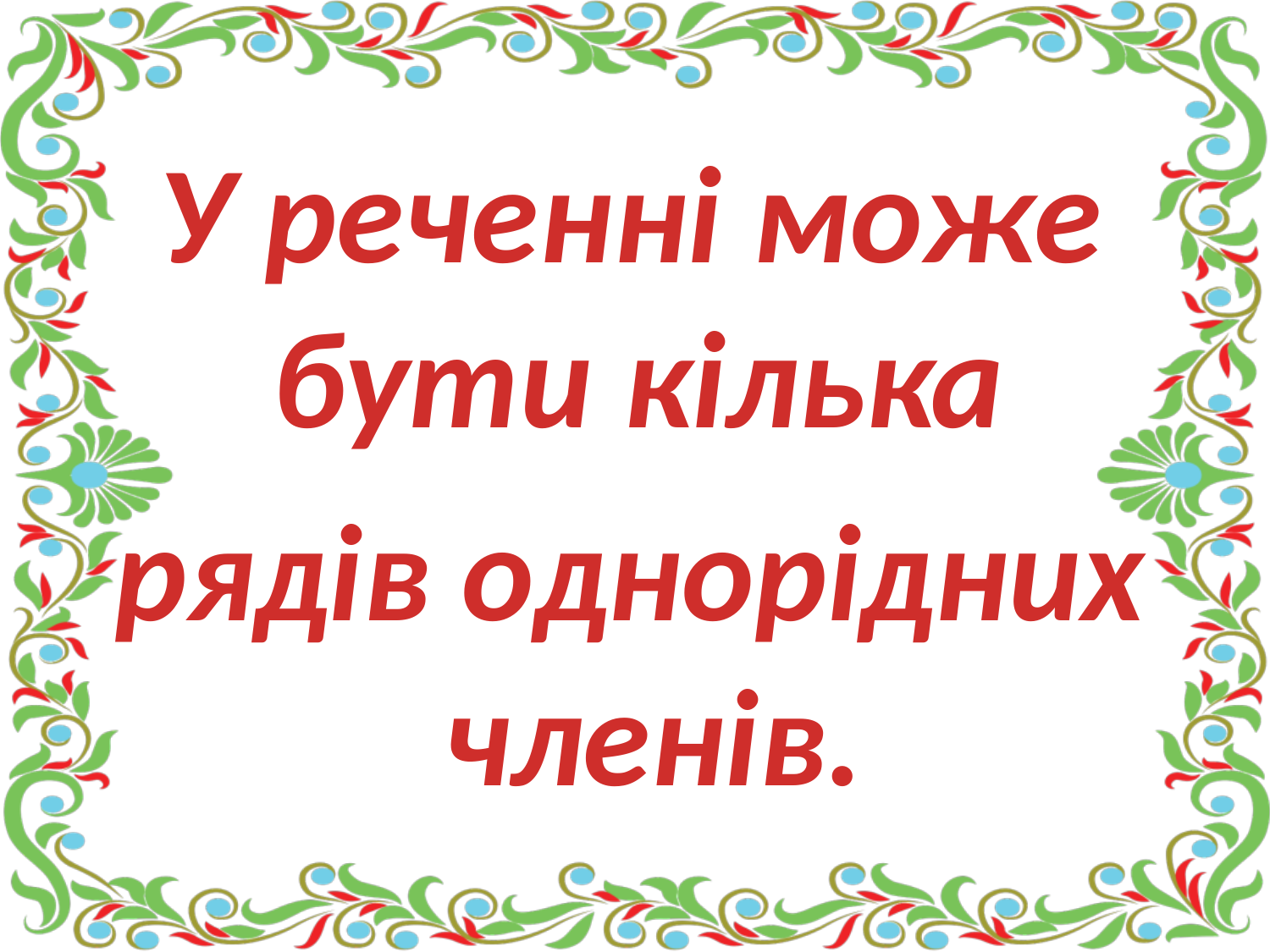

У реченні може бути кілька
рядів однорідних членів.